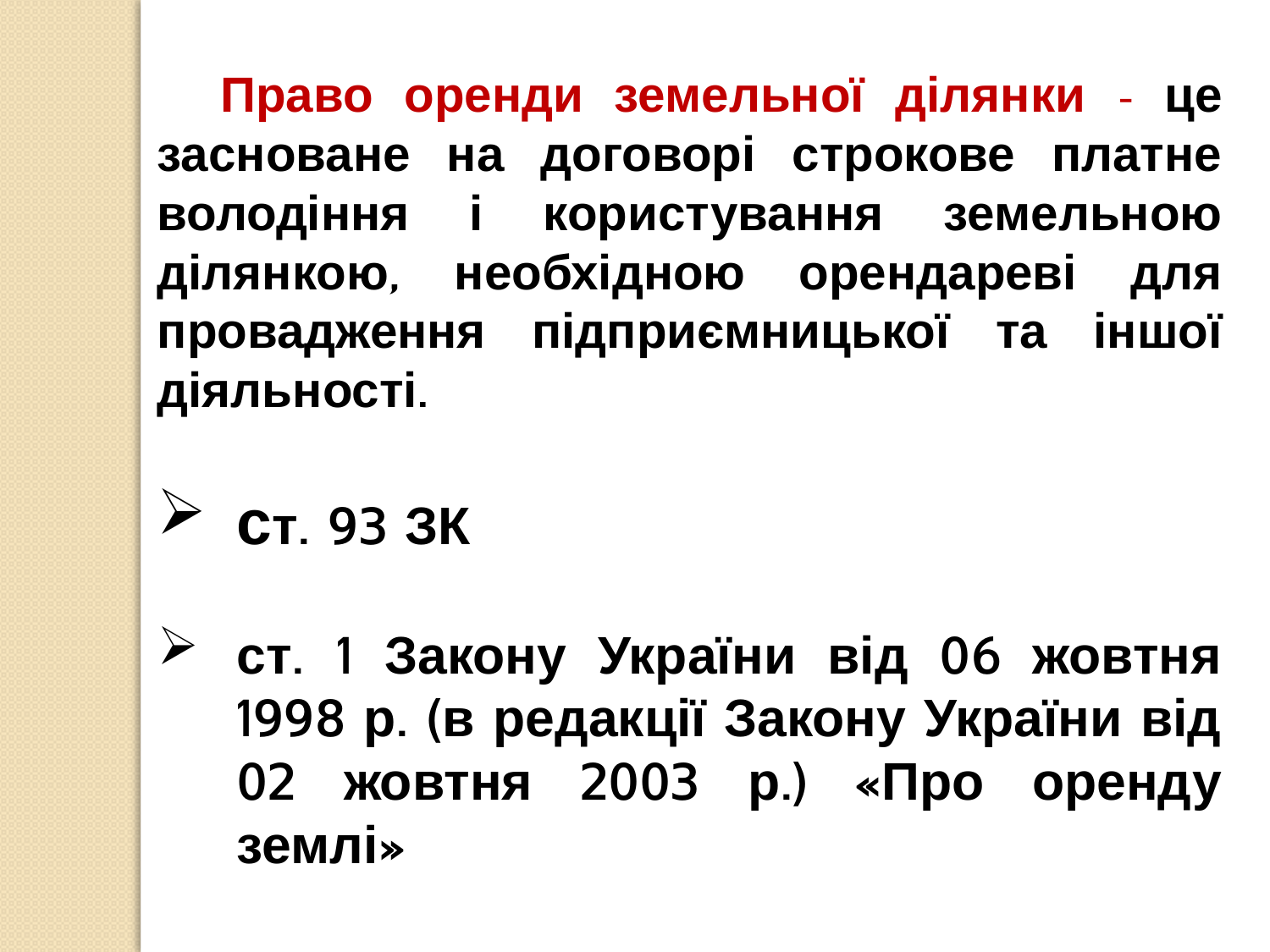

Право оренди земельної ділянки - це засноване на договорі строкове платне володіння і користування земельною ділянкою, необхідною орендареві для провадження підприємницької та іншої діяльності.

ст. 93 ЗК

ст. 1 Закону України від 06 жовтня 1998 р. (в редакції Закону України від 02 жовтня 2003 р.) «Про оренду землі»